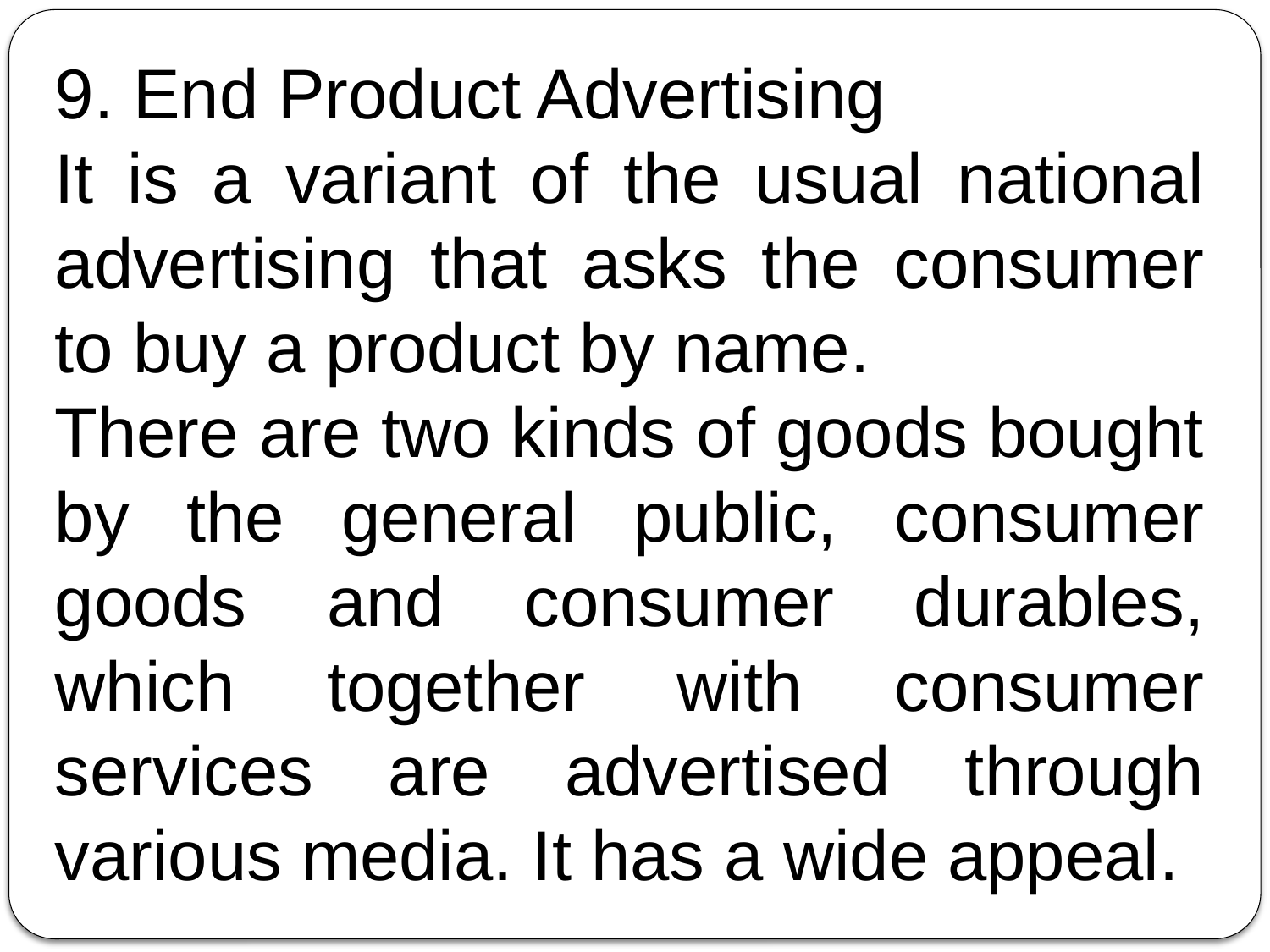

9. End Product Advertising
It is a variant of the usual national advertising that asks the consumer to buy a product by name.
There are two kinds of goods bought by the general public, consumer goods and consumer durables, which together with consumer services are advertised through various media. It has a wide appeal.